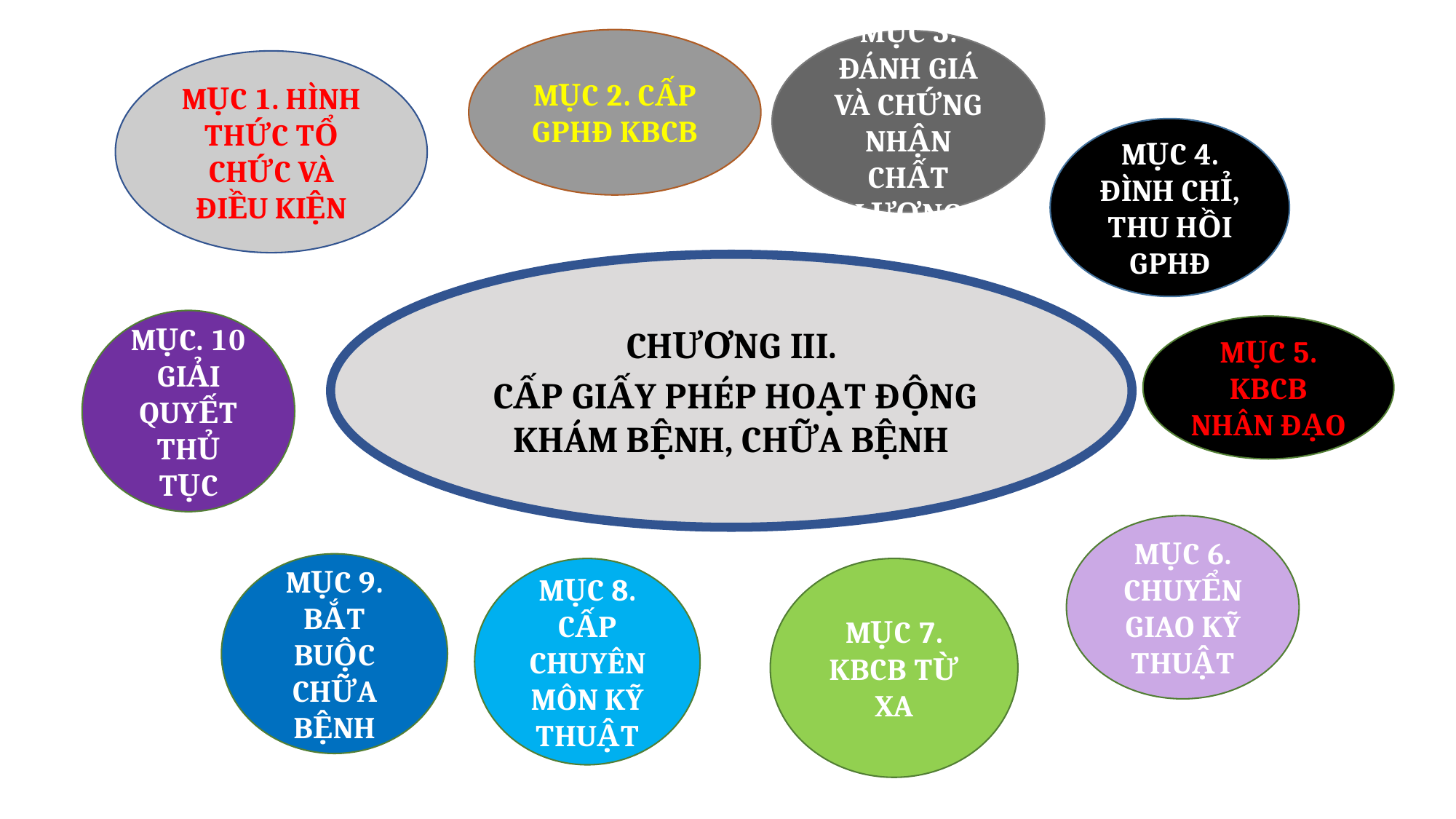

MỤC 2. CẤP GPHĐ KBCB
MỤC 3. ĐÁNH GIÁ VÀ CHỨNG NHẬN CHẤT LƯỢNG
MỤC 1. HÌNH THỨC TỔ CHỨC VÀ ĐIỀU KIỆN
MỤC 4. ĐÌNH CHỈ, THU HỒI GPHĐ
CHƯƠNG III.
 CẤP GIẤY PHÉP HOẠT ĐỘNG KHÁM BỆNH, CHỮA BỆNH
MỤC. 10 GIẢI QUYẾT THỦ TỤC
MỤC 5. KBCB NHÂN ĐẠO
MỤC 6. CHUYỂN GIAO KỸ THUẬT
MỤC 9. BẮT BUỘC CHỮA BỆNH
MỤC 8. CẤP CHUYÊN MÔN KỸ THUẬT
MỤC 7. KBCB TỪ XA